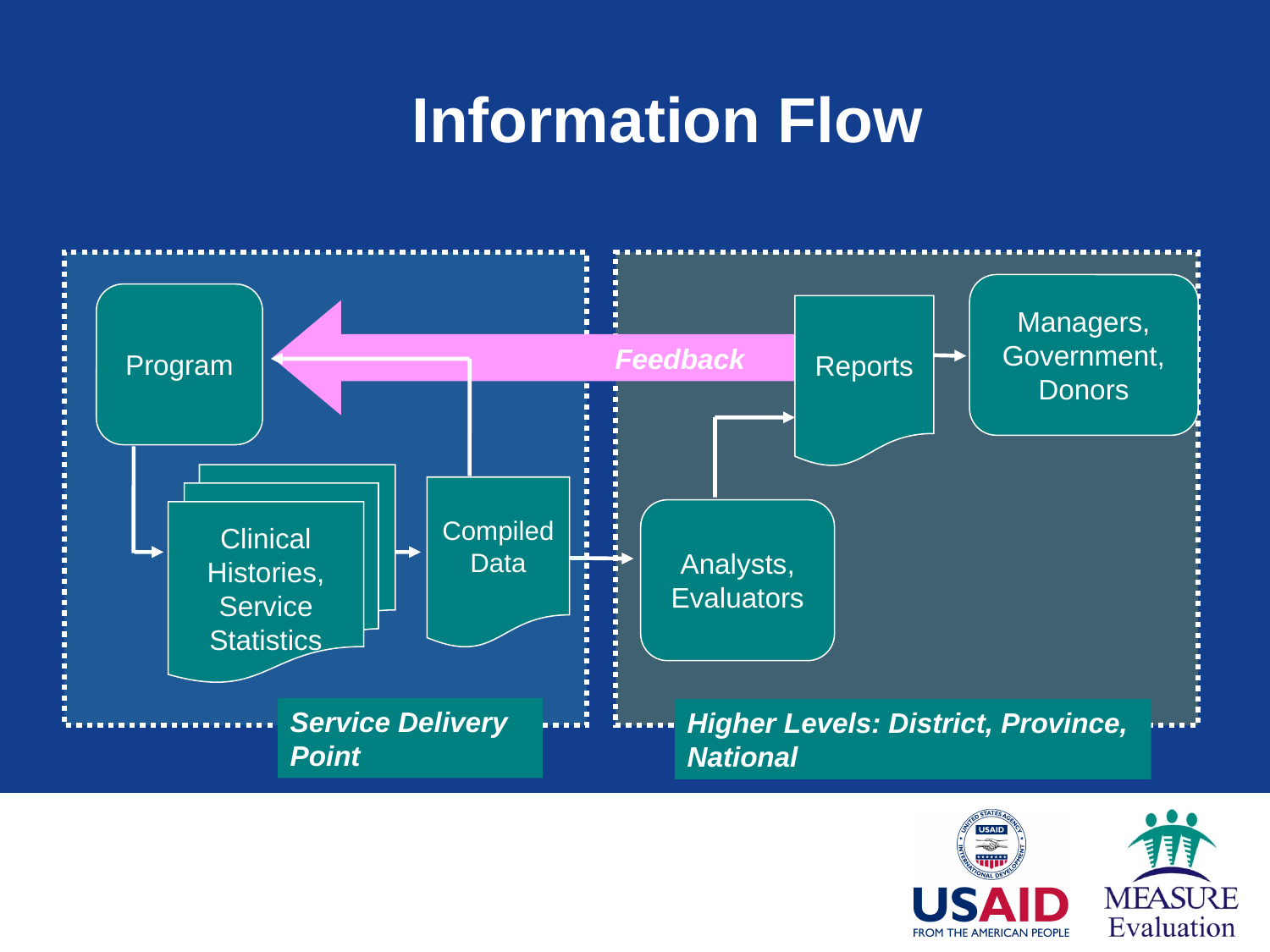

# Information Flow

Higher Levels: District, Province, National
Analysts, Evaluators

Managers, Government, Donors

Program
Reports

Feedback

Clinical Histories, Service Statistics

Compiled Data

Service Delivery Point